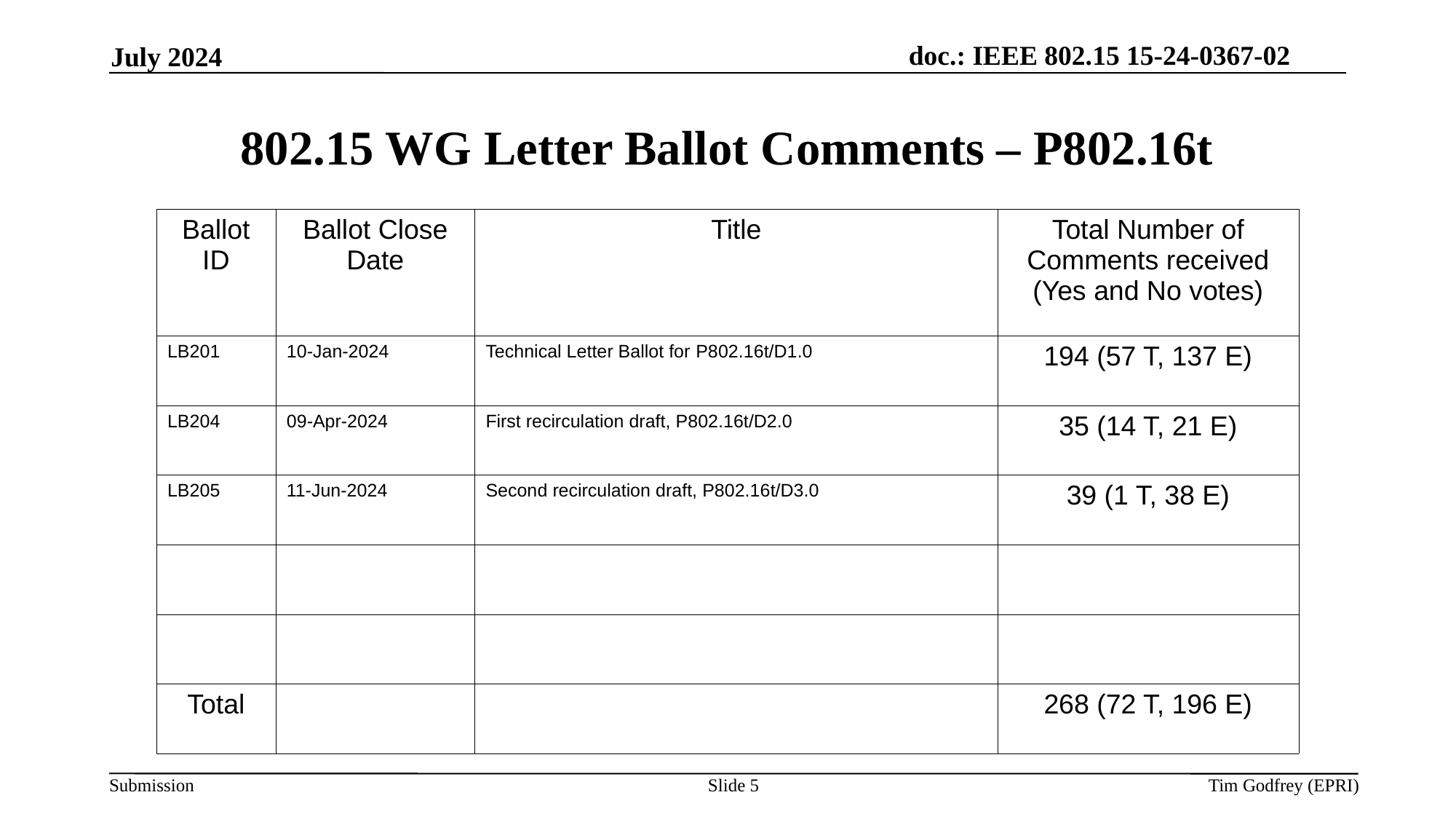

July 2024
802.15 WG Letter Ballot Comments – P802.16t
| Ballot ID | Ballot Close Date | Title | Total Number of Comments received (Yes and No votes) |
| --- | --- | --- | --- |
| LB201 | 10-Jan-2024 | Technical Letter Ballot for P802.16t/D1.0 | 194 (57 T, 137 E) |
| LB204 | 09-Apr-2024 | First recirculation draft, P802.16t/D2.0 | 35 (14 T, 21 E) |
| LB205 | 11-Jun-2024 | Second recirculation draft, P802.16t/D3.0 | 39 (1 T, 38 E) |
|  |  |  |  |
|  |  |  |  |
| Total |  |  | 268 (72 T, 196 E) |
Slide 5
Tim Godfrey (EPRI)